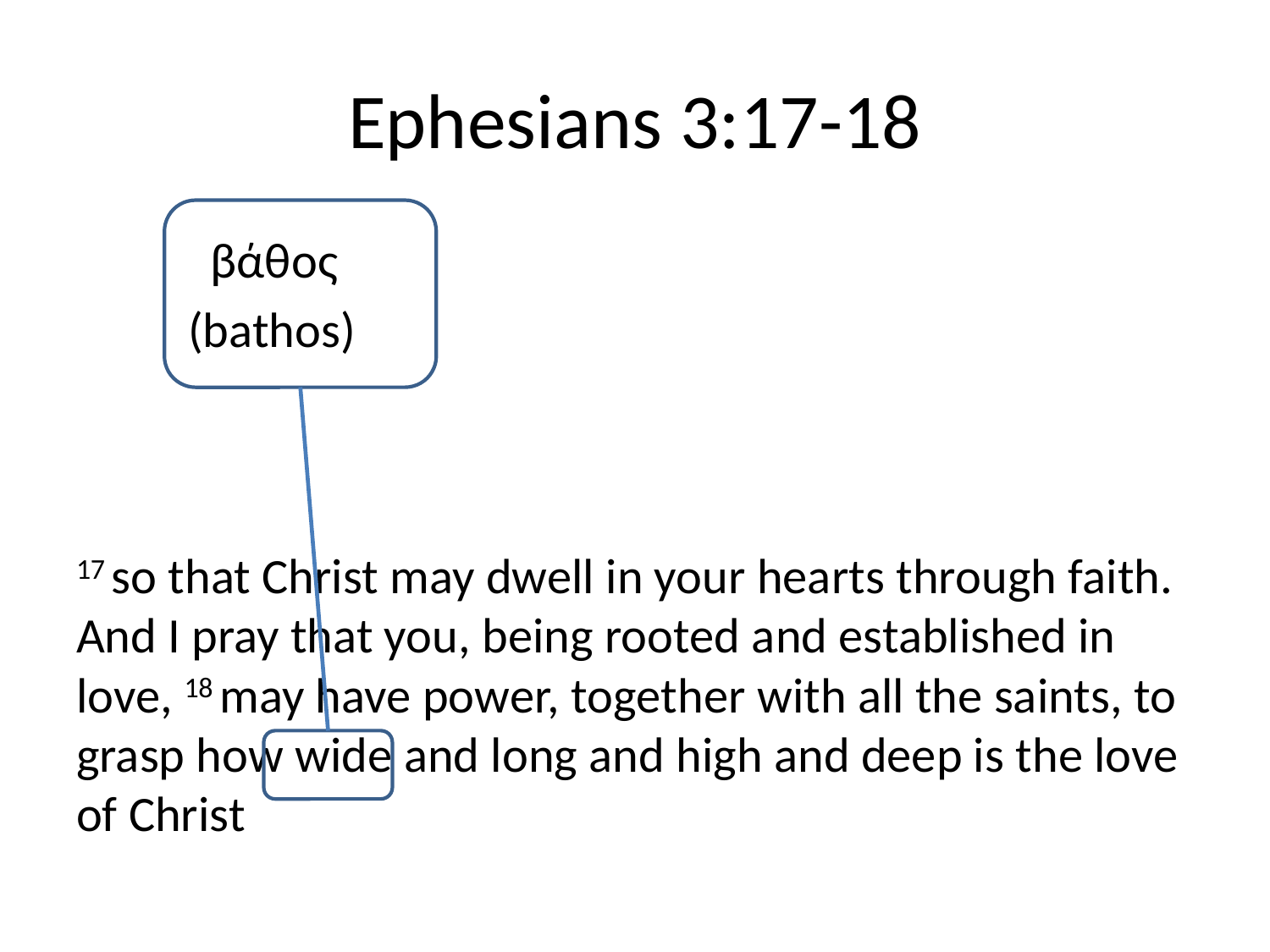

# Ephesians 3:17-18

	  βάθος
	(bathos)

17 so that Christ may dwell in your hearts through faith. And I pray that you, being rooted and established in love, 18 may have power, together with all the saints, to grasp how wide and long and high and deep is the love of Christ